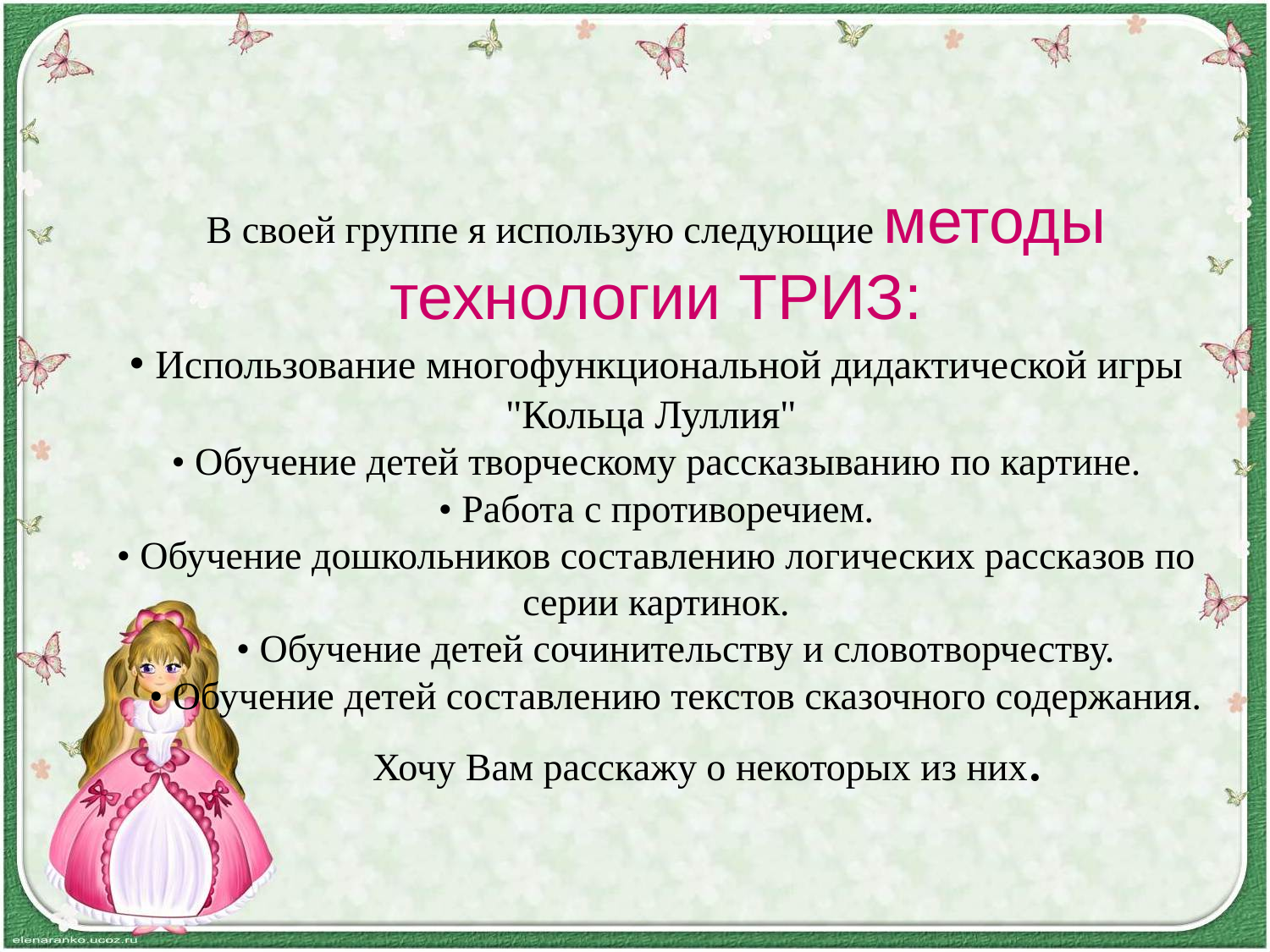

# В своей группе я использую следующие методы технологии ТРИЗ: • Использование многофункциональной дидактической игры "Кольца Луллия" • Обучение детей творческому рассказыванию по картине. • Работа с противоречием. • Обучение дошкольников составлению логических рассказов по серии картинок. • Обучение детей сочинительству и словотворчеству. • Обучение детей составлению текстов сказочного содержания. Хочу Вам расскажу о некоторых из них.